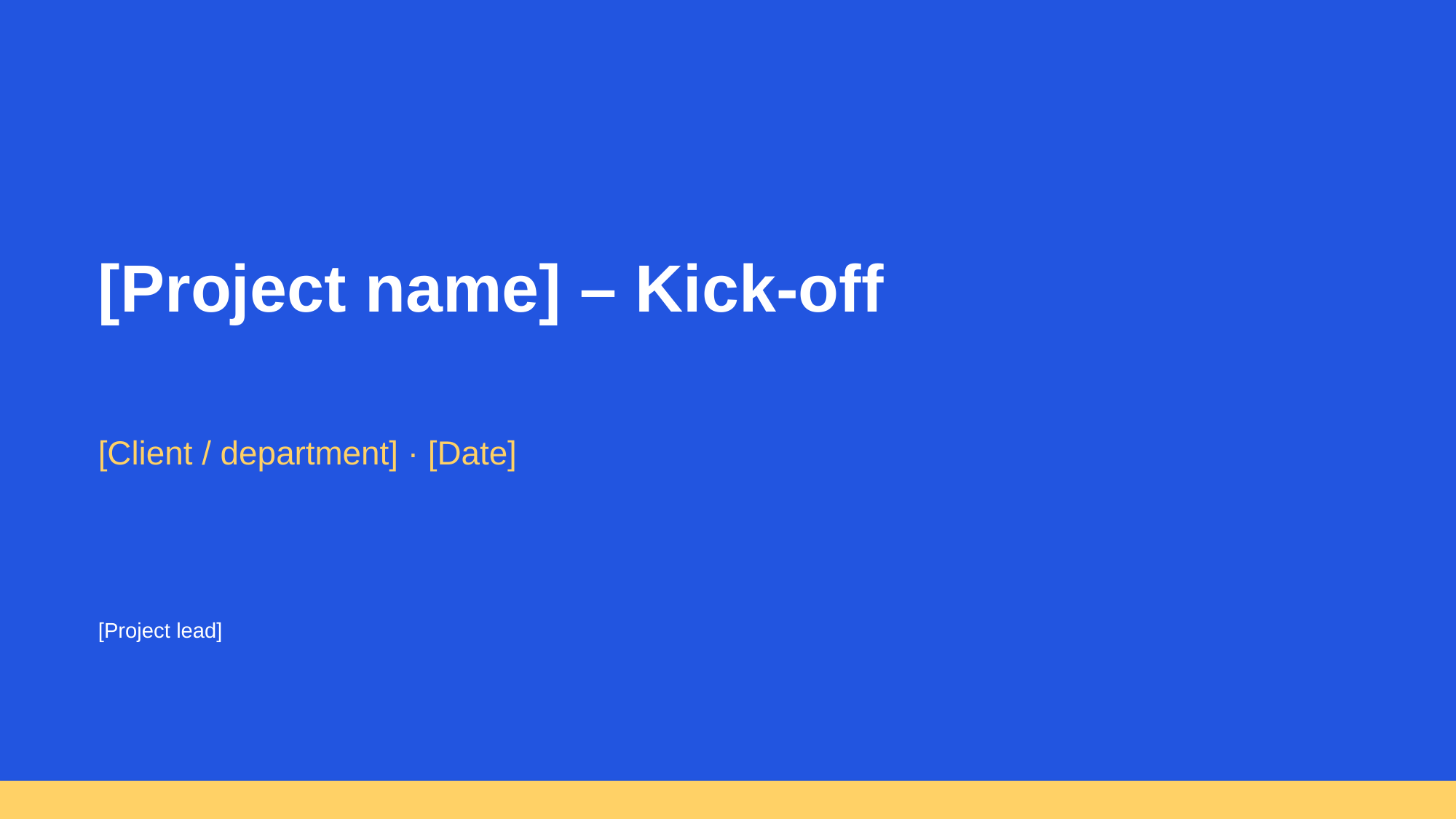

[Project name] – Kick-off
[Client / department] · [Date]
[Project lead]